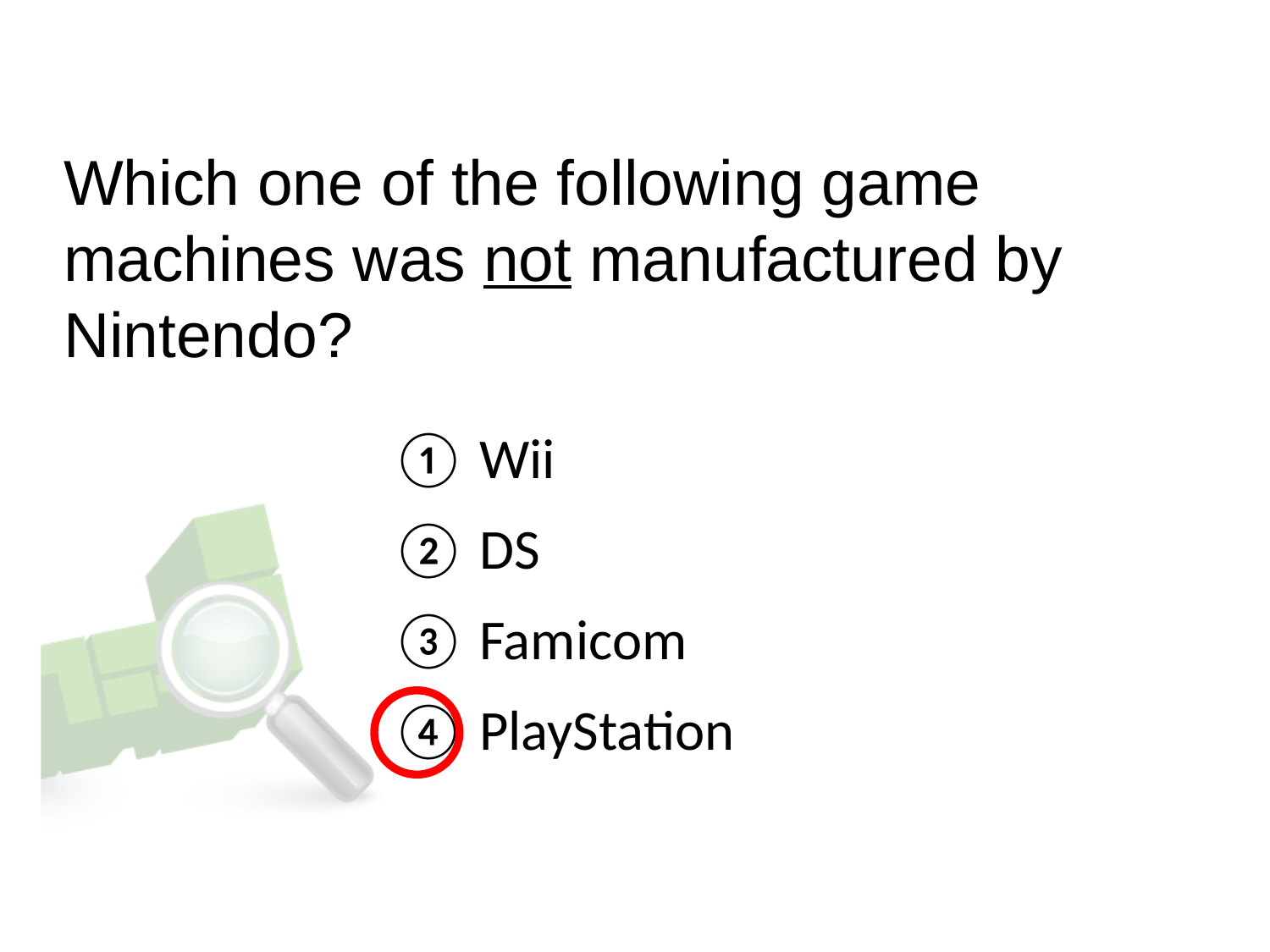

Which one of the following game machines was not manufactured by Nintendo?
① Wii
② DS
③ Famicom
④ PlayStation